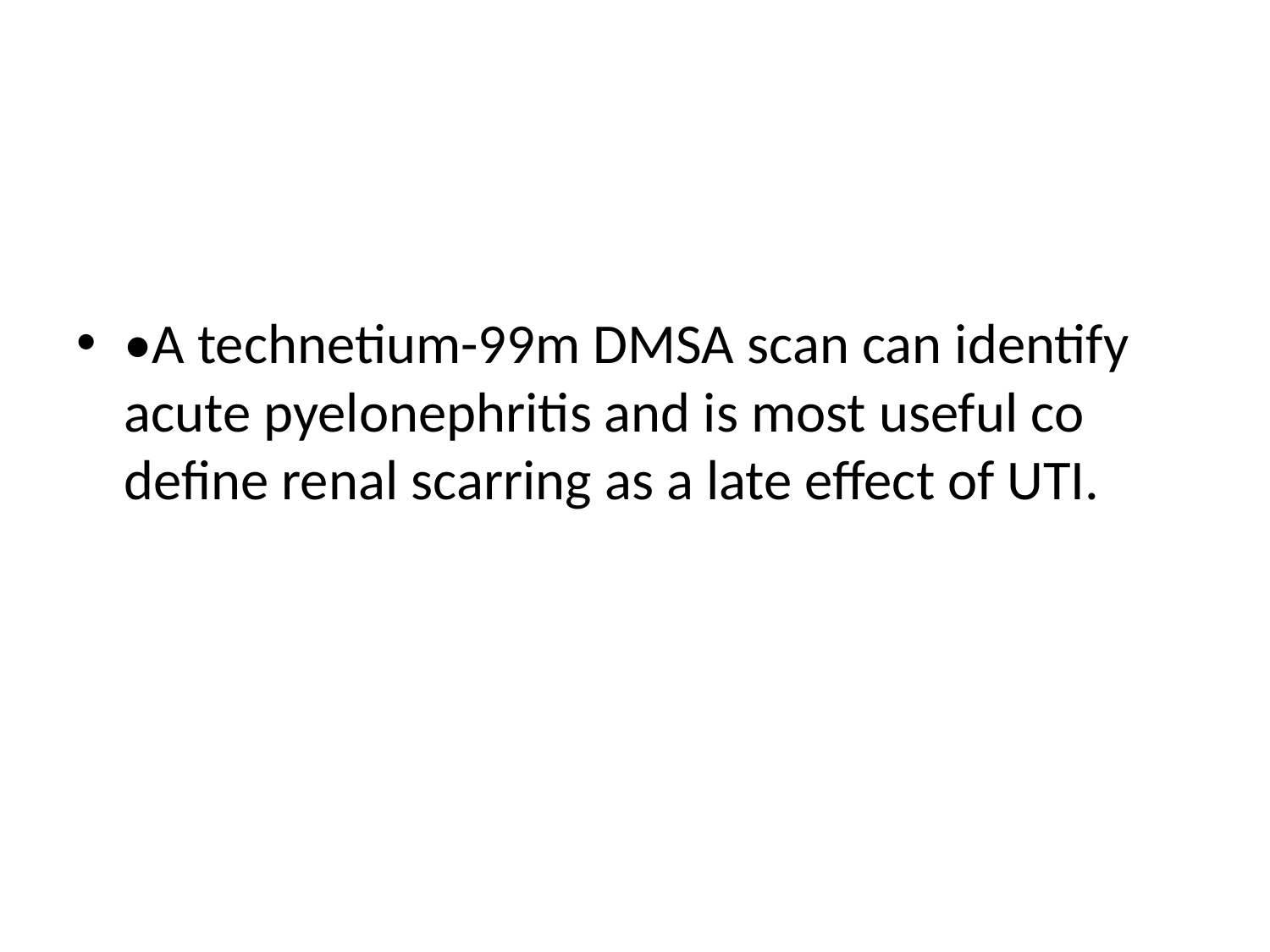

#

•A technetium-99m DMSA scan can identify acute pyelonephritis and is most useful co define renal scarring as a late effect of UTI.